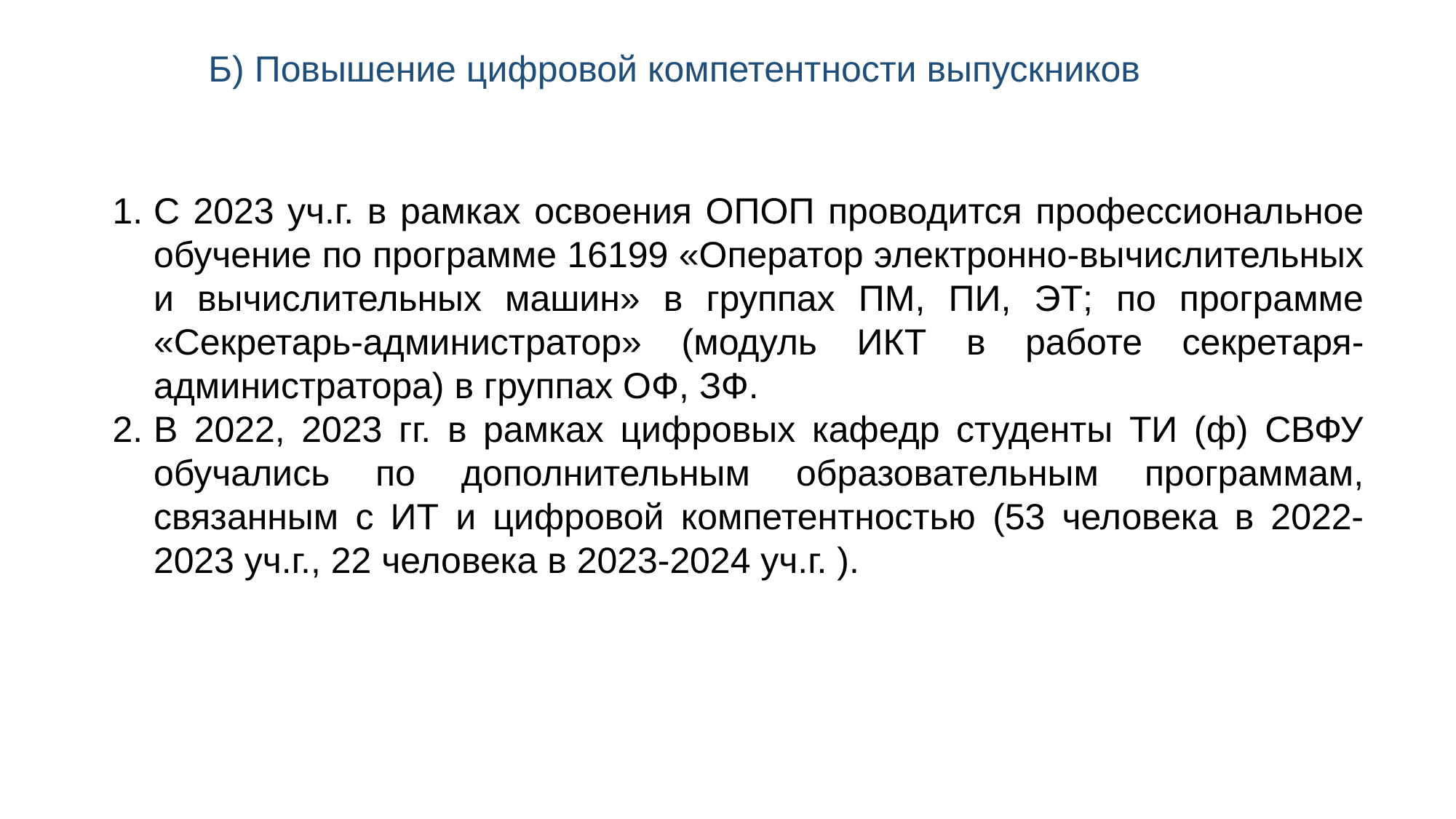

Б) Повышение цифровой компетентности выпускников
С 2023 уч.г. в рамках освоения ОПОП проводится профессиональное обучение по программе 16199 «Оператор электронно-вычислительных и вычислительных машин» в группах ПМ, ПИ, ЭТ; по программе «Секретарь-администратор» (модуль ИКТ в работе секретаря-администратора) в группах ОФ, ЗФ.
В 2022, 2023 гг. в рамках цифровых кафедр студенты ТИ (ф) СВФУ обучались по дополнительным образовательным программам, связанным с ИТ и цифровой компетентностью (53 человека в 2022-2023 уч.г., 22 человека в 2023-2024 уч.г. ).